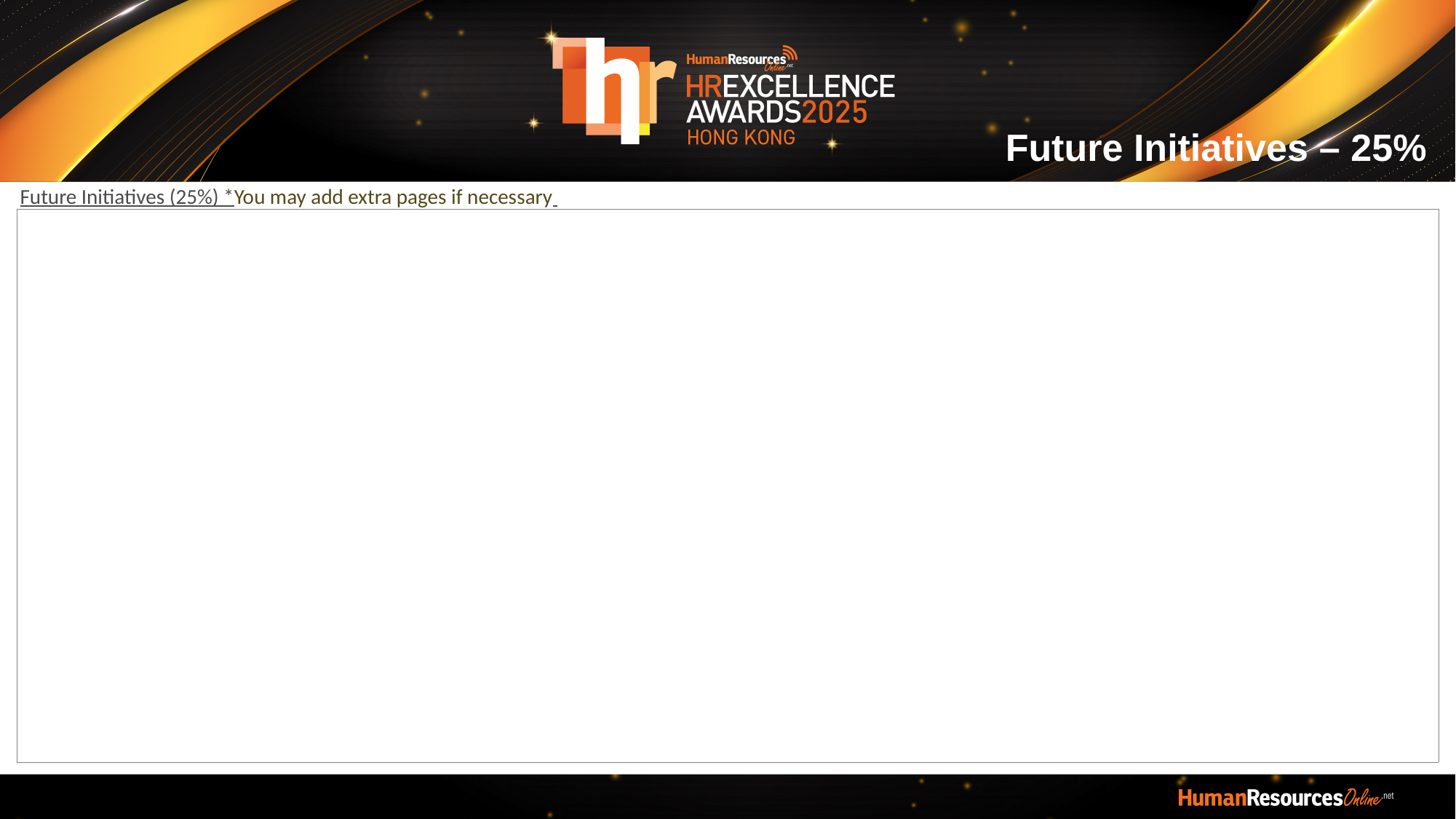

Future Initiatives – 25%
Future Initiatives (25%) *You may add extra pages if necessary
|  |
| --- |